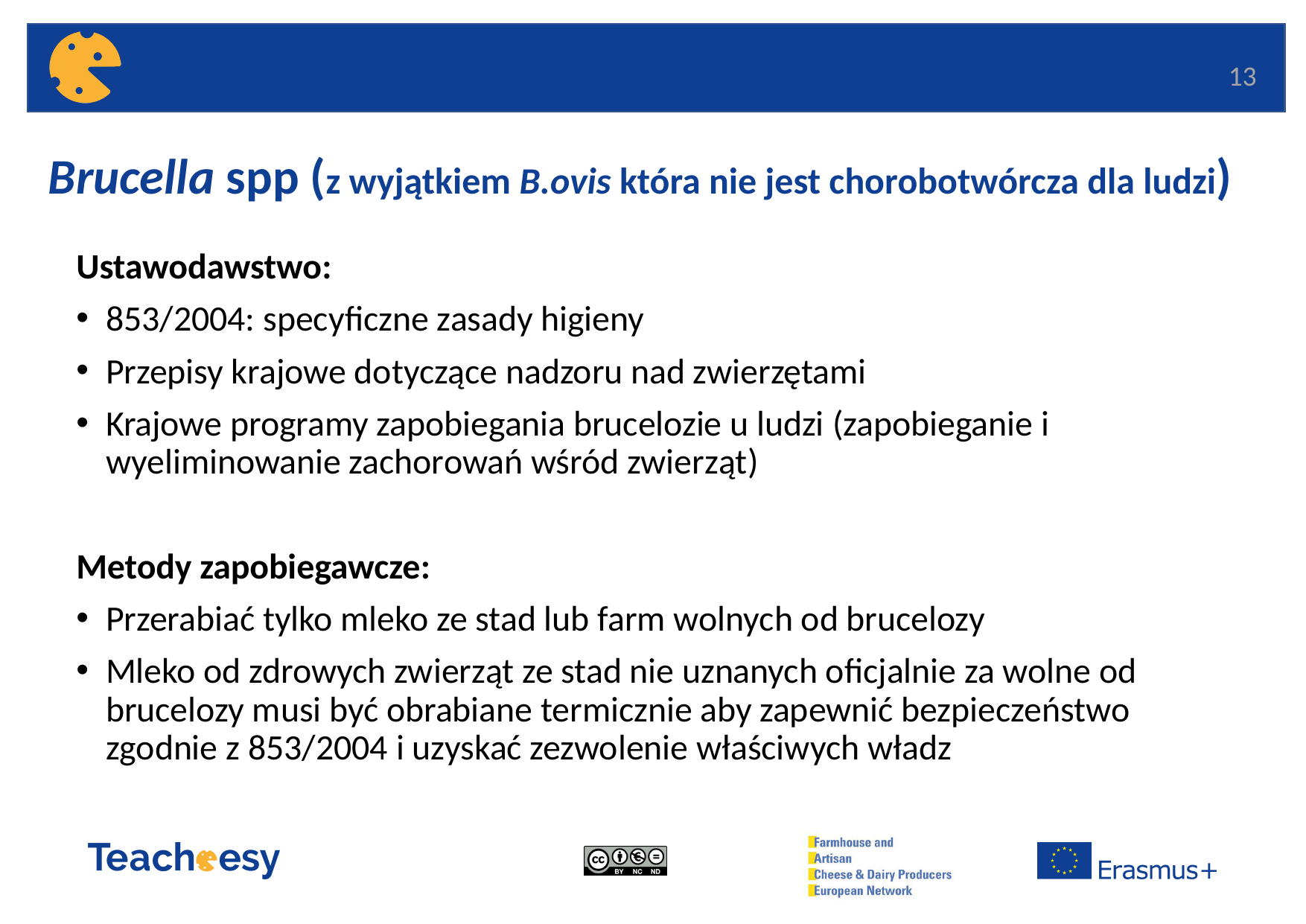

13
# Brucella spp (z wyjątkiem B.ovis która nie jest chorobotwórcza dla ludzi)
Ustawodawstwo:
853/2004: specyficzne zasady higieny
Przepisy krajowe dotyczące nadzoru nad zwierzętami
Krajowe programy zapobiegania brucelozie u ludzi (zapobieganie i wyeliminowanie zachorowań wśród zwierząt)

Metody zapobiegawcze:
Przerabiać tylko mleko ze stad lub farm wolnych od brucelozy
Mleko od zdrowych zwierząt ze stad nie uznanych oficjalnie za wolne od brucelozy musi być obrabiane termicznie aby zapewnić bezpieczeństwo zgodnie z 853/2004 i uzyskać zezwolenie właściwych władz